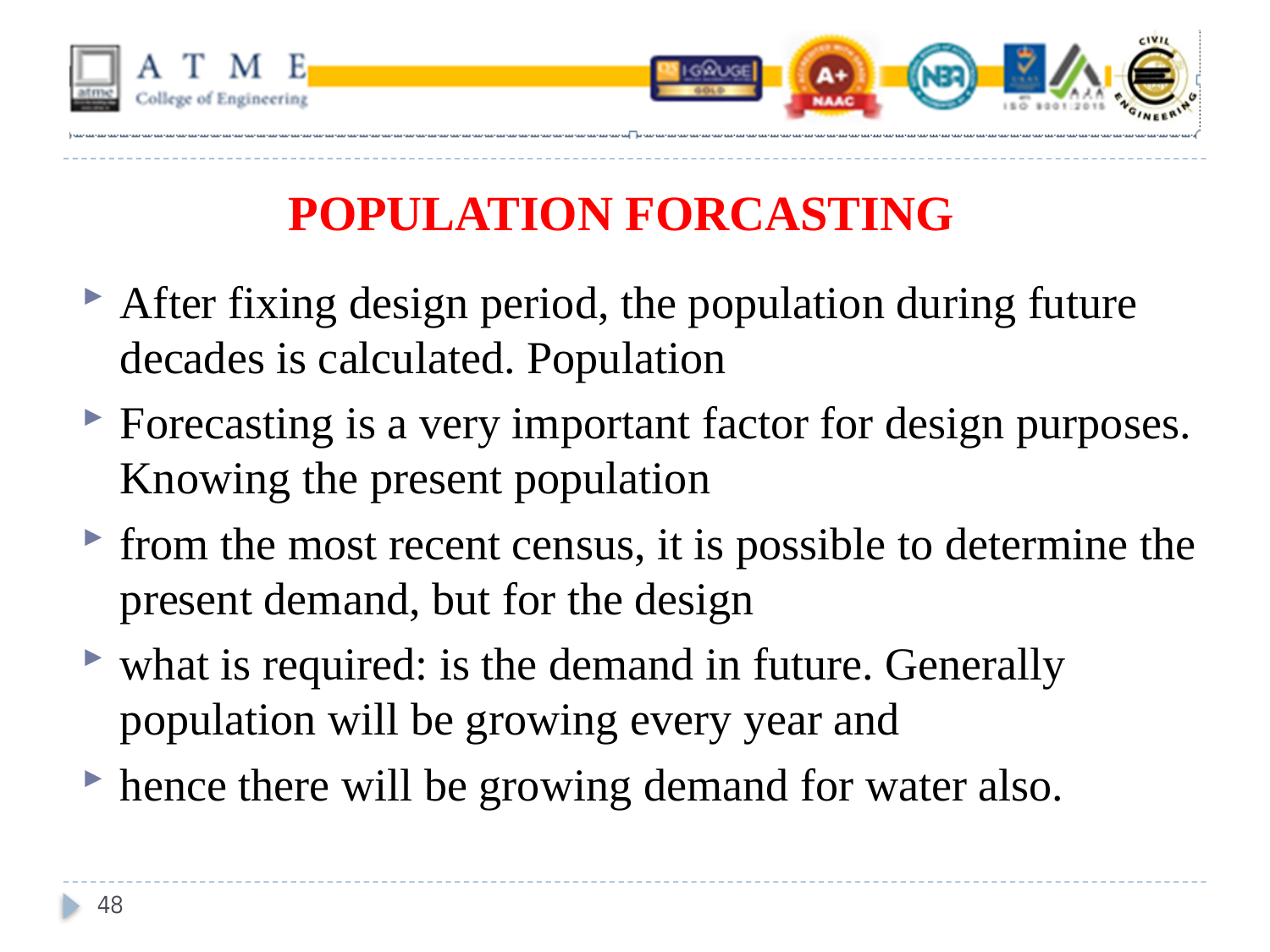

# POPULATION FORCASTING
After fixing design period, the population during future decades is calculated. Population
Forecasting is a very important factor for design purposes. Knowing the present population
from the most recent census, it is possible to determine the present demand, but for the design
what is required: is the demand in future. Generally population will be growing every year and
hence there will be growing demand for water also.
48